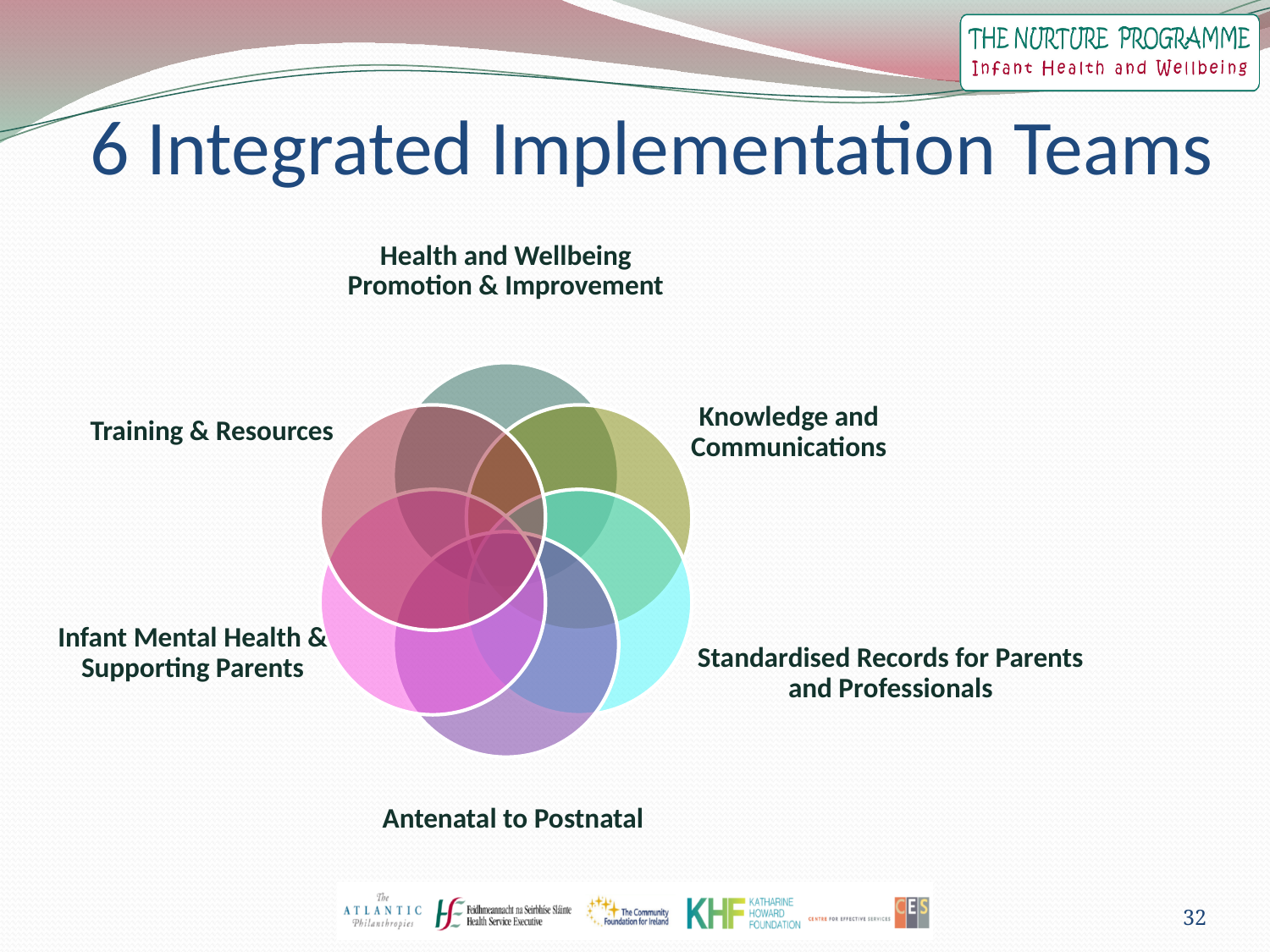

# 6 Integrated Implementation Teams
Health and Wellbeing Promotion & Improvement
Knowledge and Communications
Standardised Records for Parents and Professionals
Antenatal to Postnatal
Infant Mental Health & Supporting Parents
Training & Resources
32